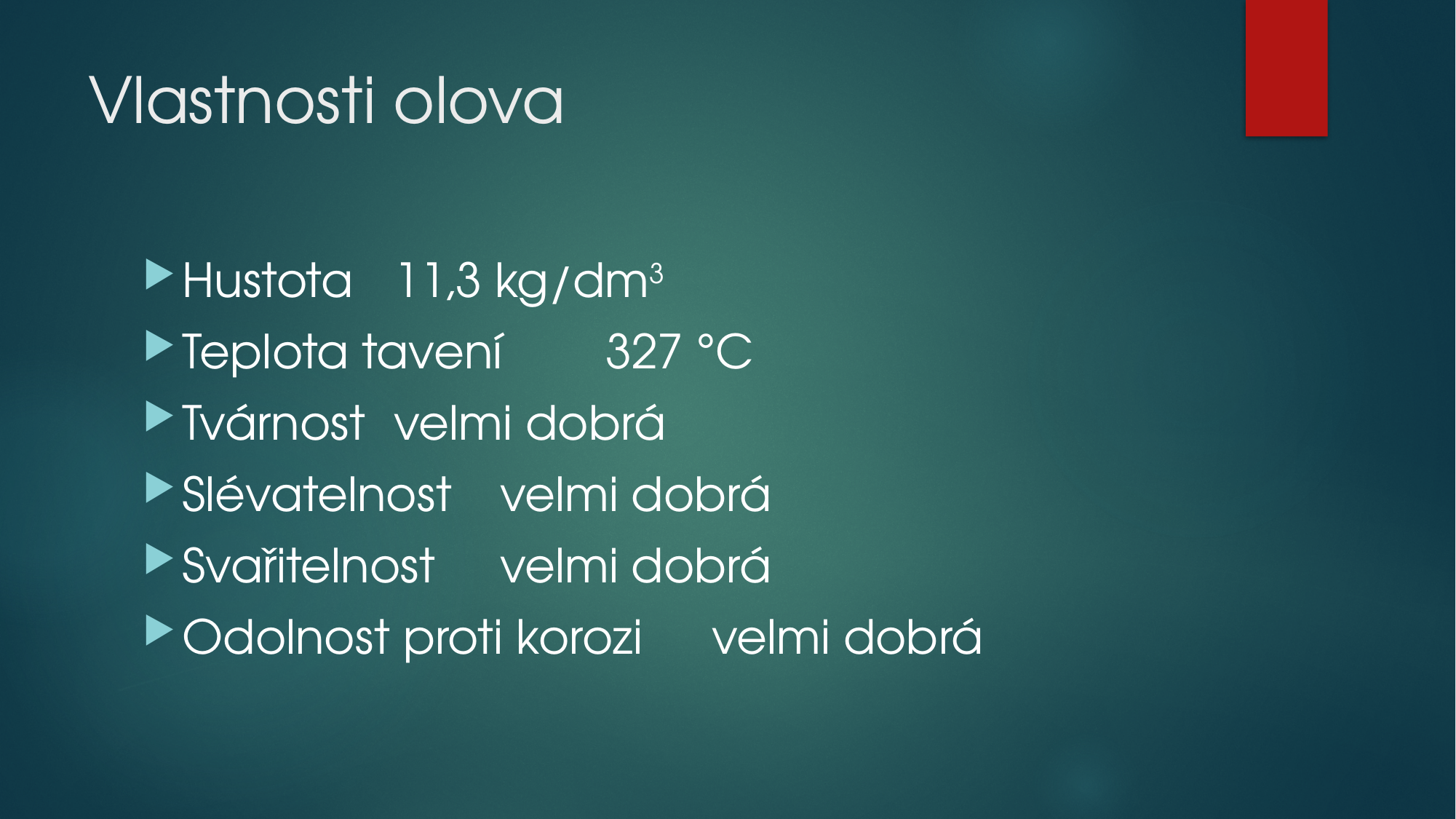

# Vlastnosti olova
Hustota							11,3 kg/dm3
Teplota tavení					327 °C
Tvárnost							velmi dobrá
Slévatelnost						velmi dobrá
Svařitelnost						velmi dobrá
Odolnost proti korozi		velmi dobrá